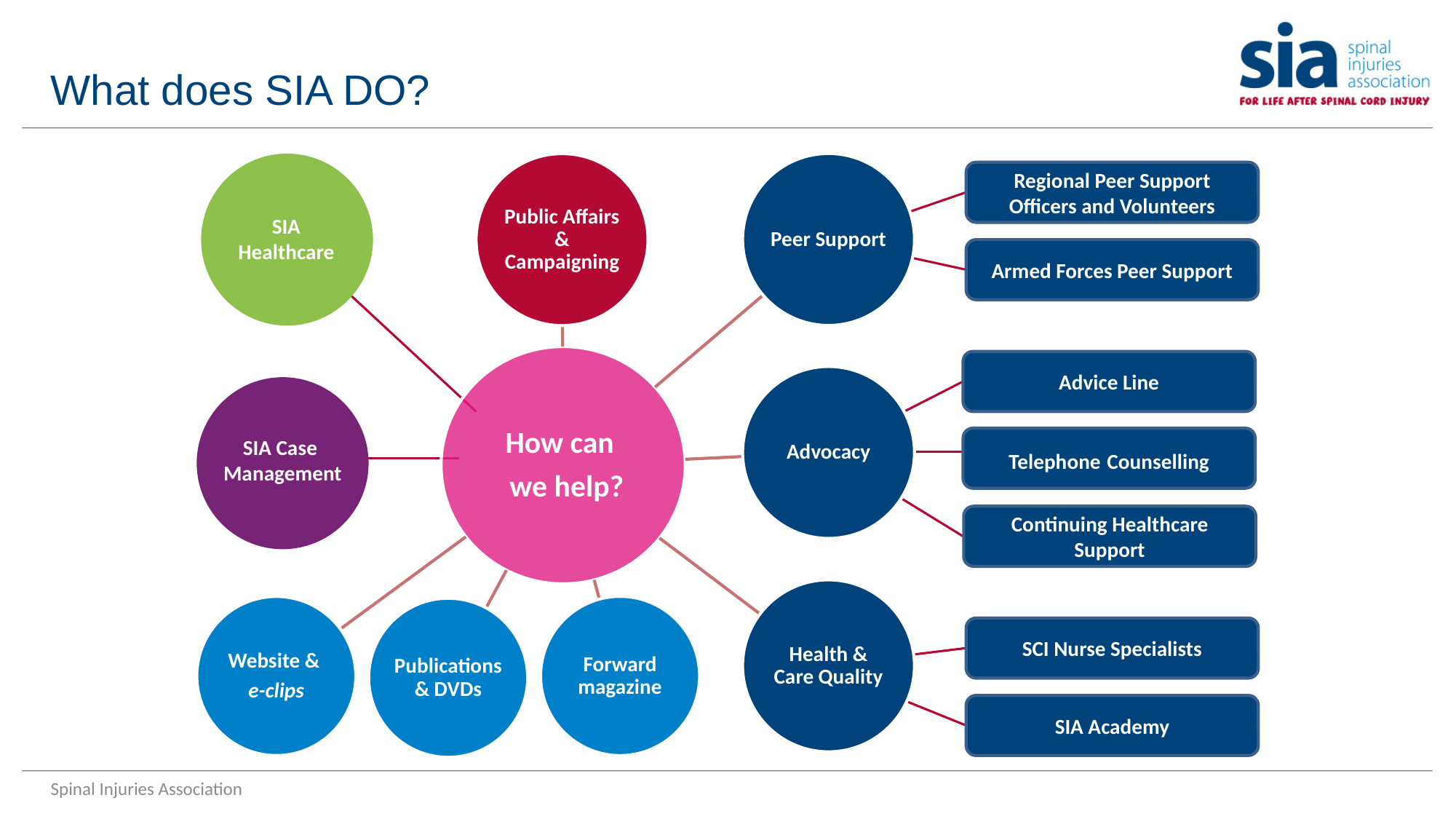

SIA Services
# What does SIA DO?
How can
 we help?

Peer Support

Health & Care Quality

Advocacy

Forward magazine

Publications & DVDs

Website &
e-clips

Public Affairs & Campaigning

Regional Peer Support Officers and Volunteers
SIA
Healthcare
Armed Forces Peer Support
Advice Line

Telephone Counselling
SIA Case
Management
Continuing Healthcare Support
SCI Nurse Specialists
SIA Academy
Spinal Injuries Association